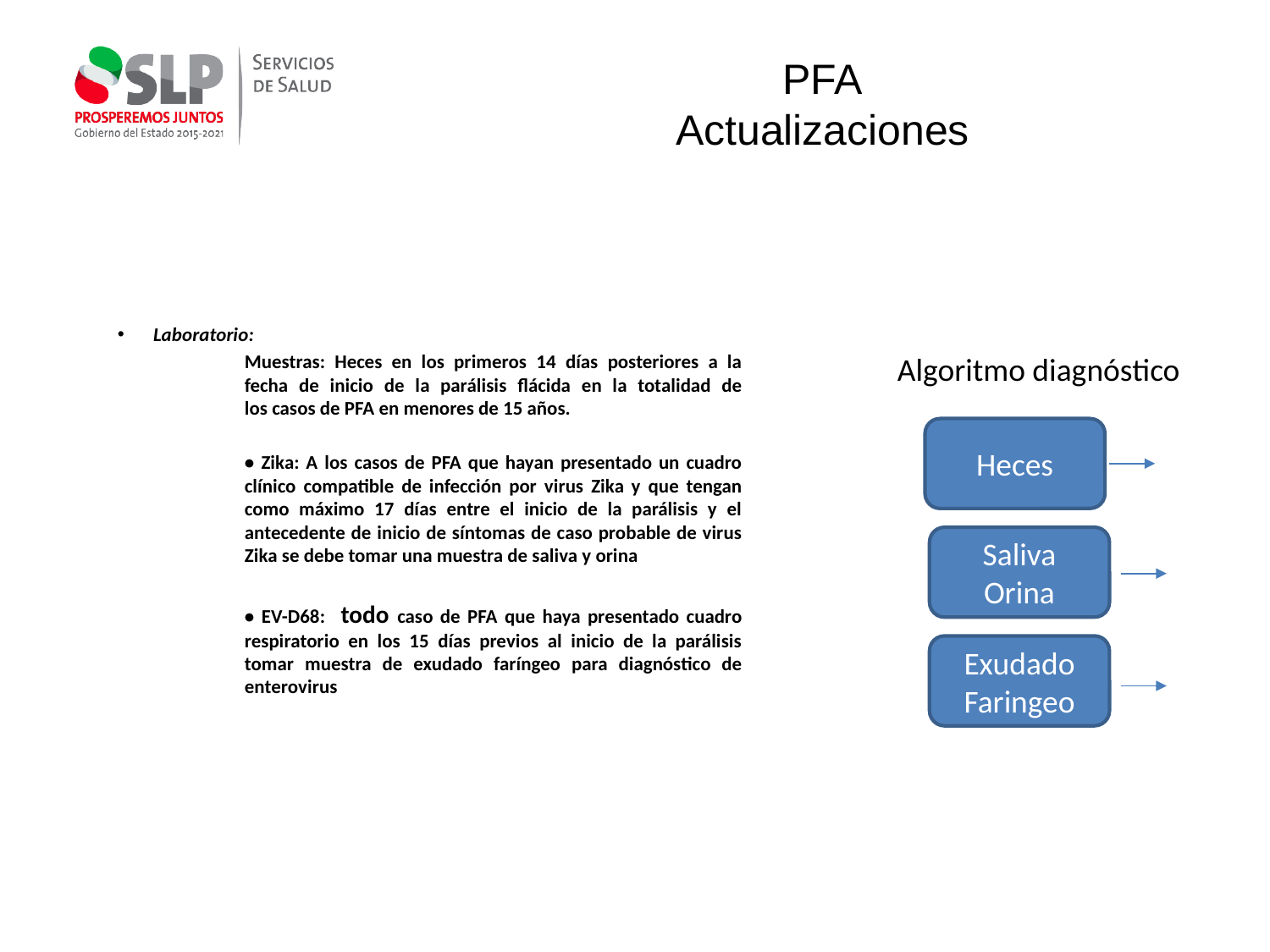

PFA
Actualizaciones

Laboratorio:
	Muestras: Heces en los primeros 14 días posteriores a la 	fecha de inicio de la parálisis flácida en la totalidad de 	los casos de PFA en menores de 15 años.

	• Zika: A los casos de PFA que hayan presentado un cuadro 	clínico compatible de infección por virus Zika y que tengan 	como máximo 17 días entre el inicio de la parálisis y el 	antecedente de inicio de síntomas de caso probable de virus 	Zika se debe tomar una muestra de saliva y orina

	• EV-D68:  todo caso de PFA que haya presentado cuadro 	respiratorio en los 15 días previos al inicio de la parálisis 	tomar muestra de exudado faríngeo para diagnóstico de 	enterovirus
Algoritmo diagnóstico
Heces
Saliva
Orina
Exudado Faringeo